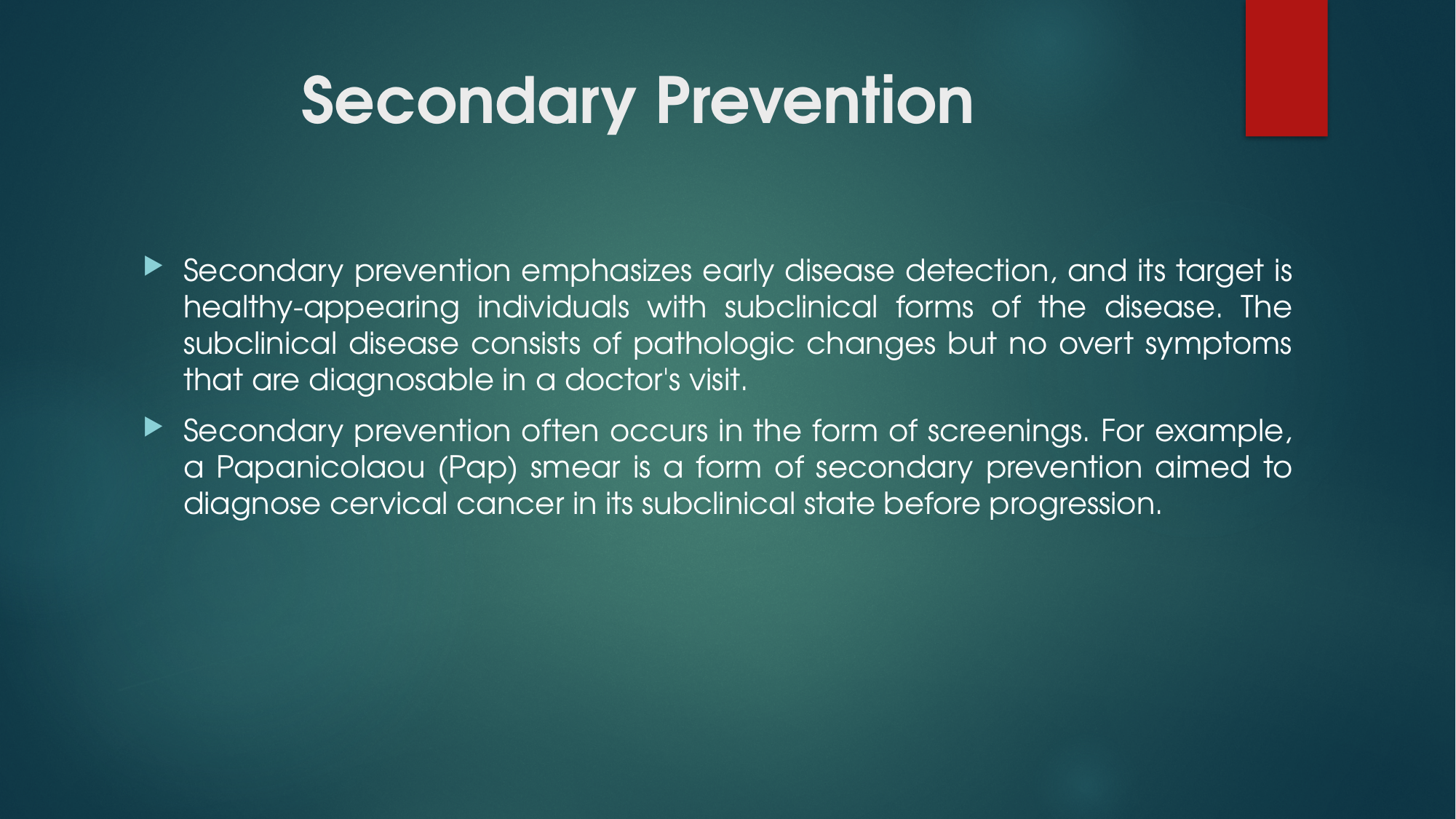

# Secondary Prevention
Secondary prevention emphasizes early disease detection, and its target is healthy-appearing individuals with subclinical forms of the disease. The subclinical disease consists of pathologic changes but no overt symptoms that are diagnosable in a doctor's visit.
Secondary prevention often occurs in the form of screenings. For example, a Papanicolaou (Pap) smear is a form of secondary prevention aimed to diagnose cervical cancer in its subclinical state before progression.